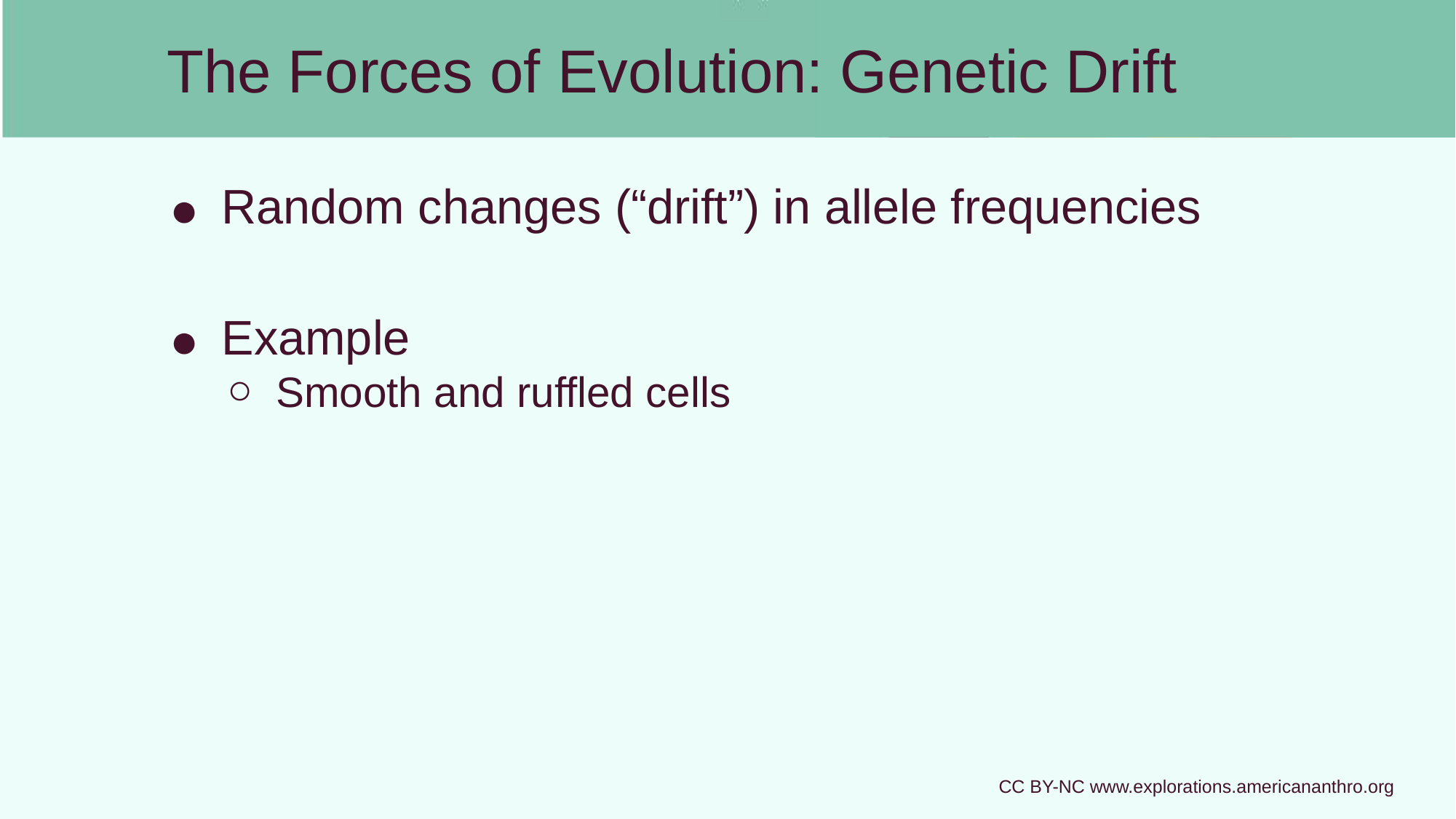

# The Forces of Evolution: Genetic Drift
Random changes (“drift”) in allele frequencies

Example
Smooth and ruffled cells